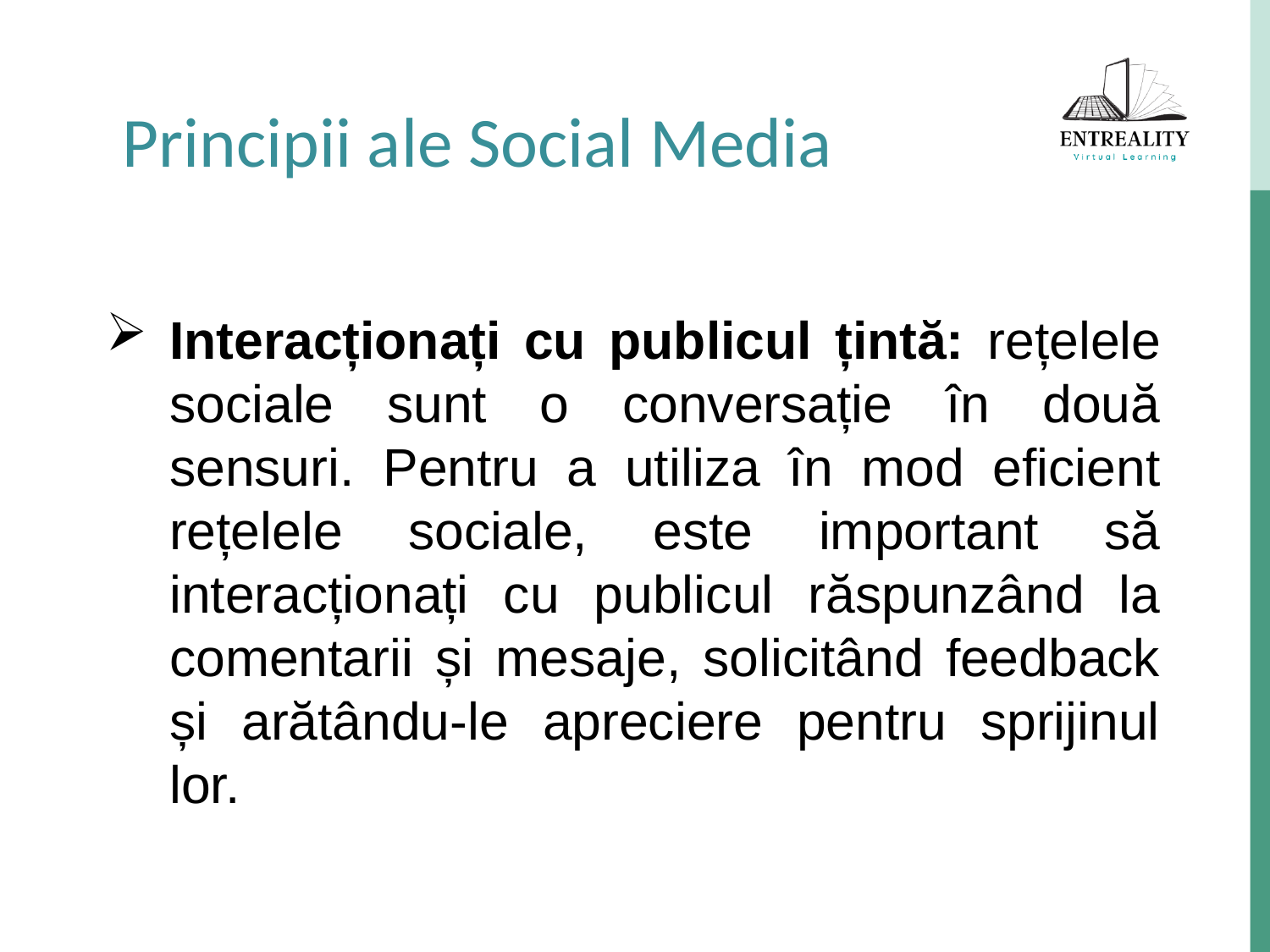

Principii ale Social Media
Interacționați cu publicul țintă: rețelele sociale sunt o conversație în două sensuri. Pentru a utiliza în mod eficient rețelele sociale, este important să interacționați cu publicul răspunzând la comentarii și mesaje, solicitând feedback și arătându-le apreciere pentru sprijinul lor.